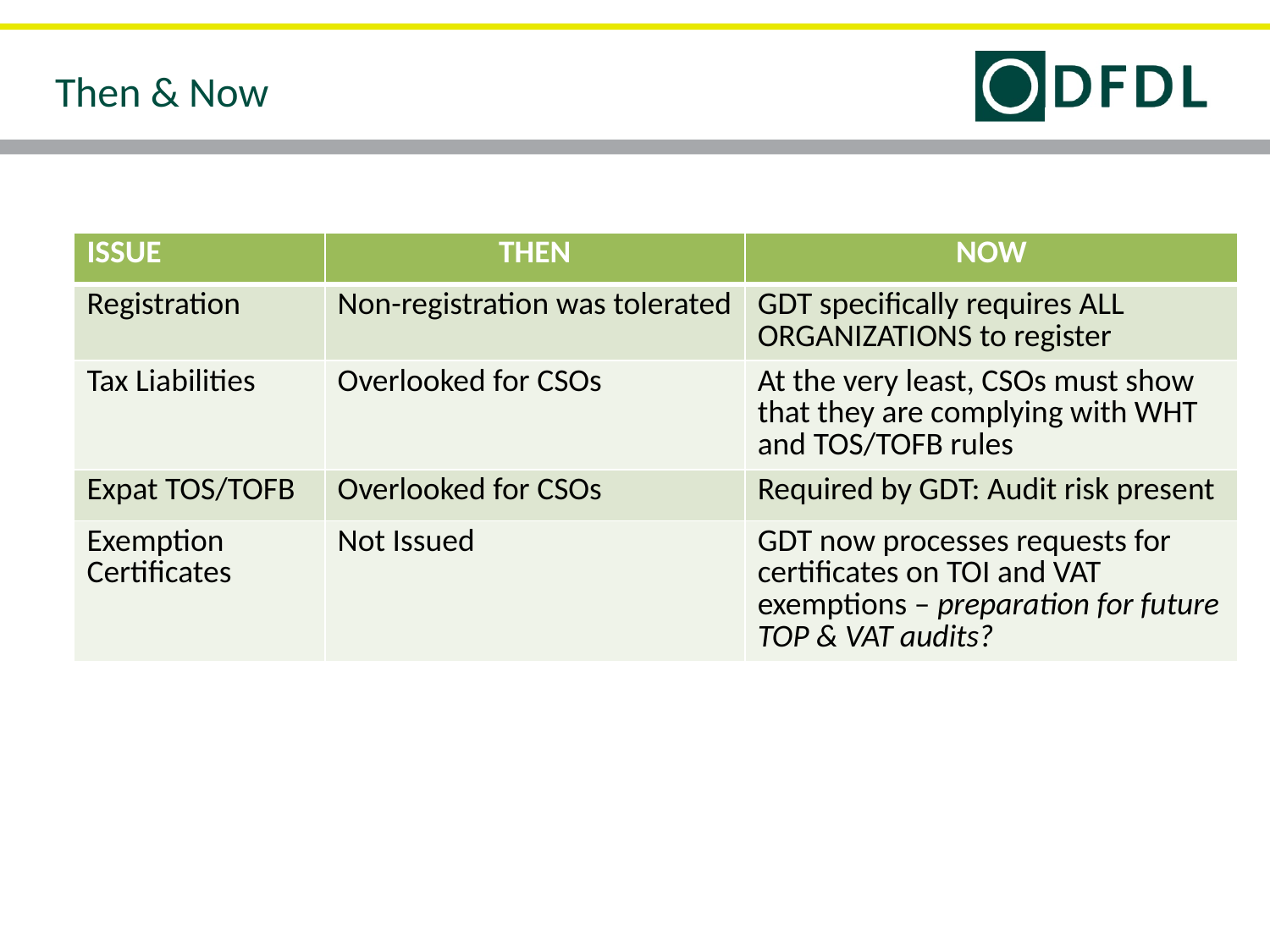

Then & Now
| ISSUE | THEN | NOW |
| --- | --- | --- |
| Registration | Non-registration was tolerated | GDT specifically requires ALL ORGANIZATIONS to register |
| Tax Liabilities | Overlooked for CSOs | At the very least, CSOs must show that they are complying with WHT and TOS/TOFB rules |
| Expat TOS/TOFB | Overlooked for CSOs | Required by GDT: Audit risk present |
| Exemption Certificates | Not Issued | GDT now processes requests for certificates on TOI and VAT exemptions – preparation for future TOP & VAT audits? |